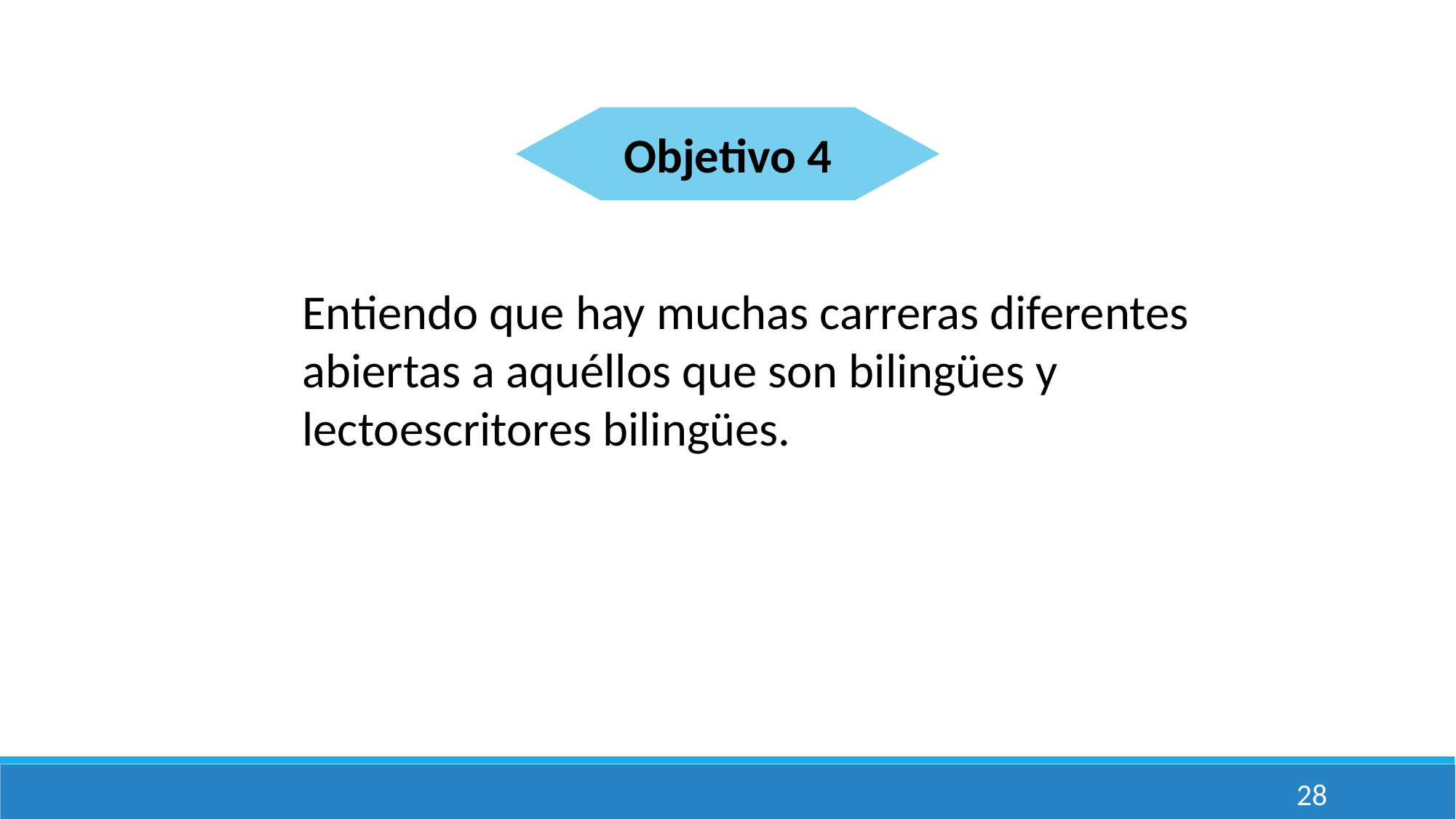

Objetivo 4
Entiendo que hay muchas carreras diferentes abiertas a aquéllos que son bilingües y lectoescritores bilingües.
28